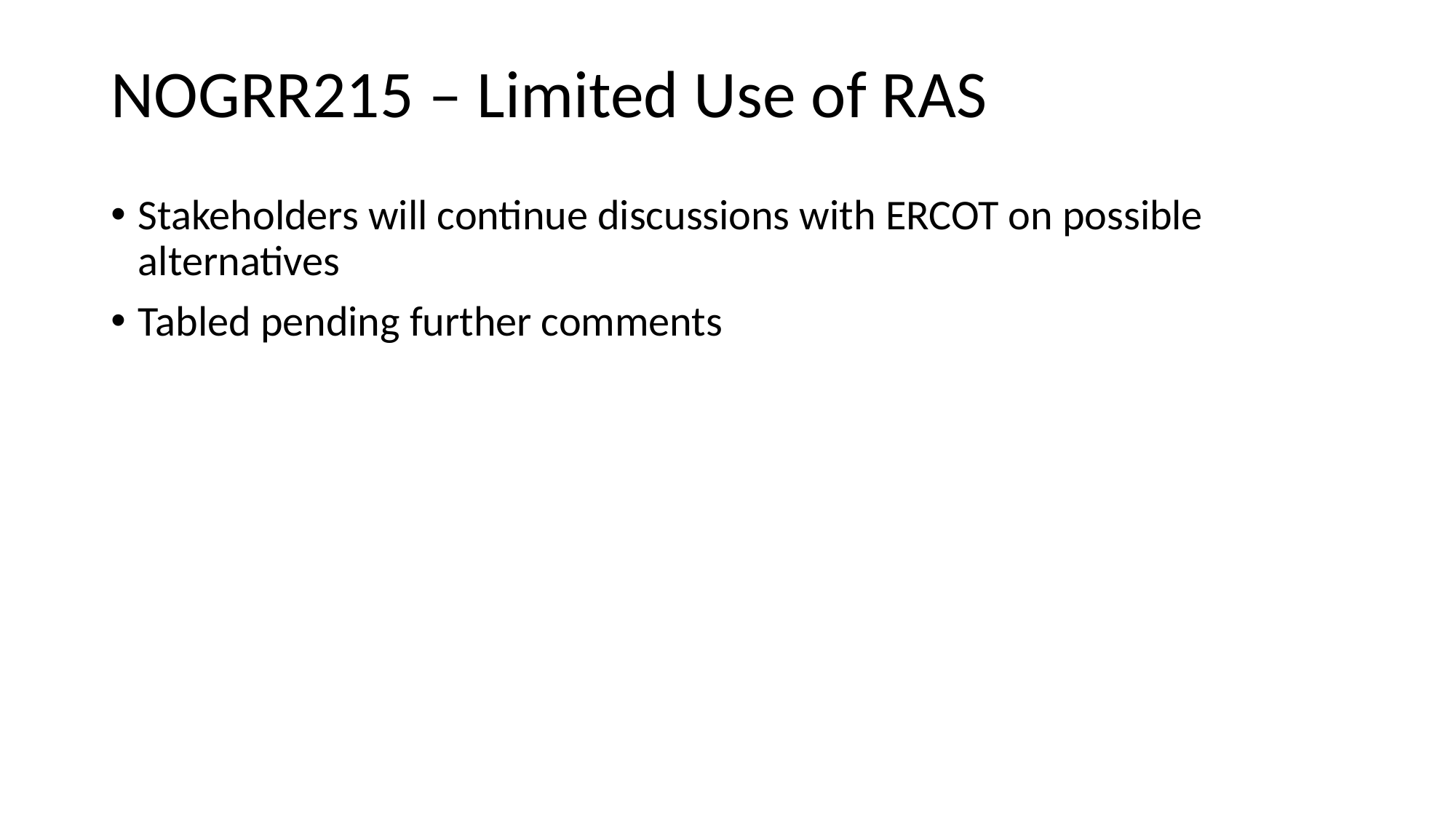

# NOGRR215 – Limited Use of RAS
Stakeholders will continue discussions with ERCOT on possible alternatives
Tabled pending further comments